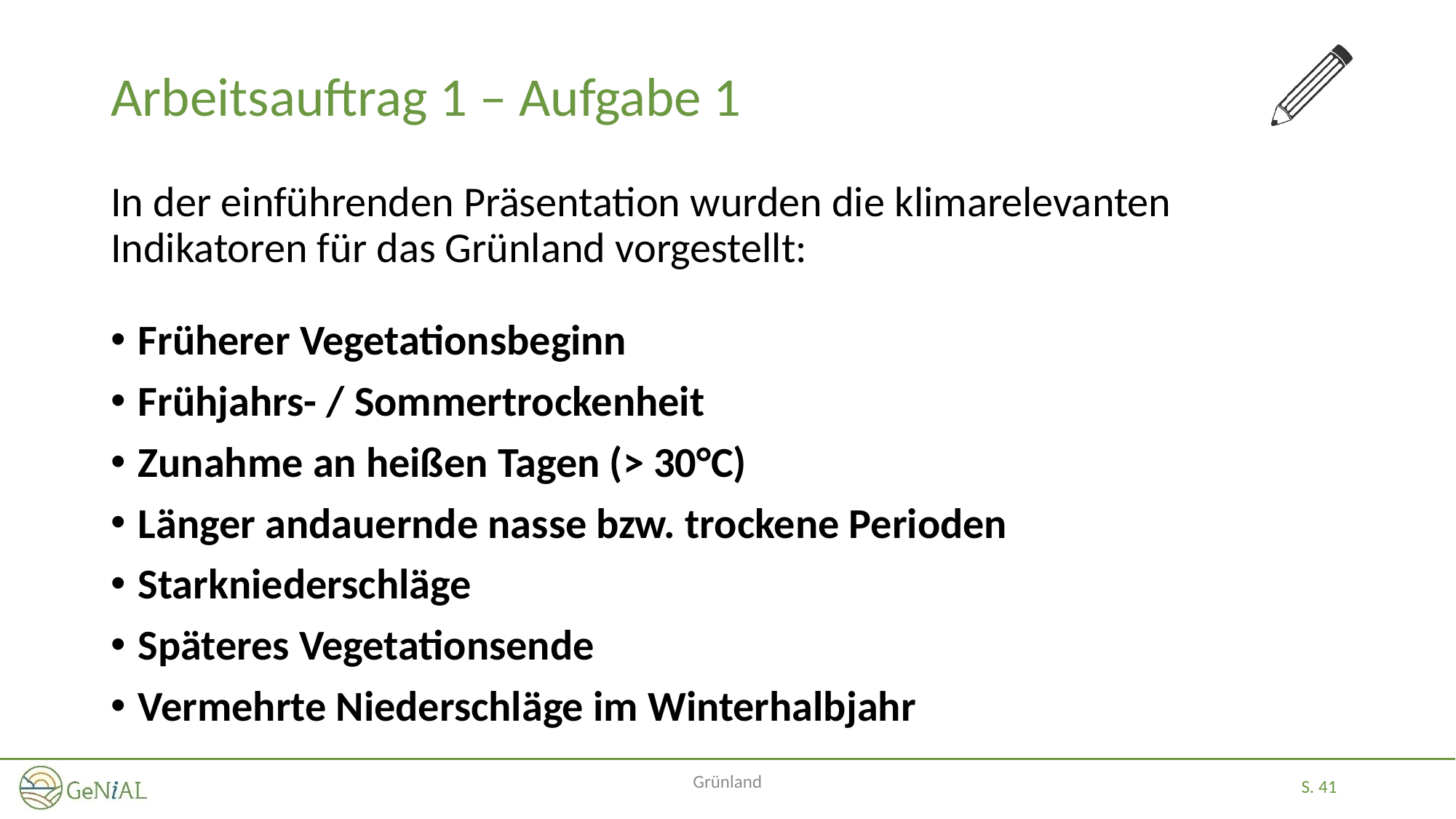

# Arbeitsauftrag 1 – Aufgabe 1
In der einführenden Präsentation wurden die klimarelevanten Indikatoren für das Grünland vorgestellt:

Früherer Vegetationsbeginn
Frühjahrs- / Sommertrockenheit
Zunahme an heißen Tagen (> 30°C)
Länger andauernde nasse bzw. trockene Perioden
Starkniederschläge
Späteres Vegetationsende
Vermehrte Niederschläge im Winterhalbjahr

Grünland